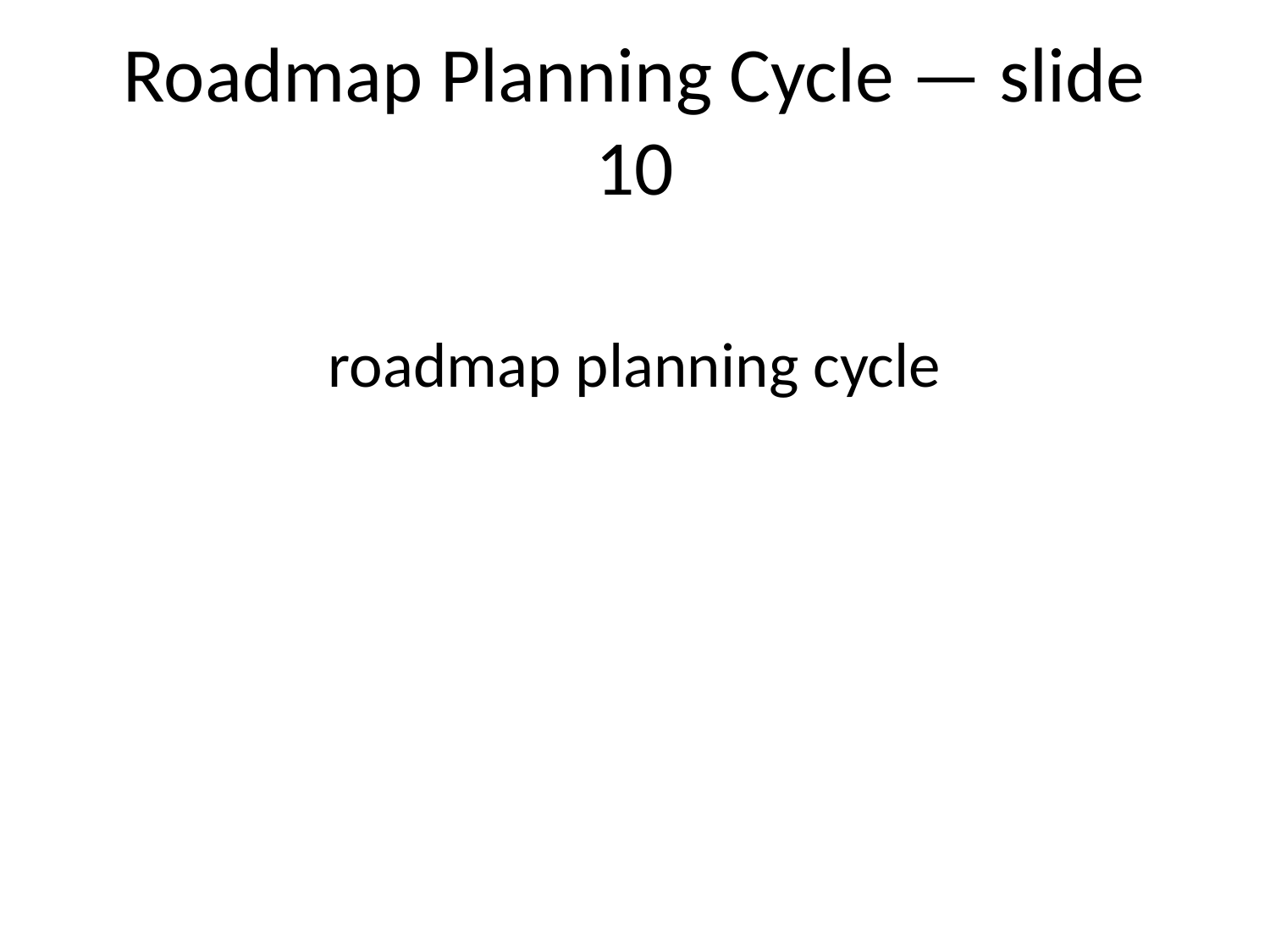

# Roadmap Planning Cycle — slide 10
roadmap planning cycle